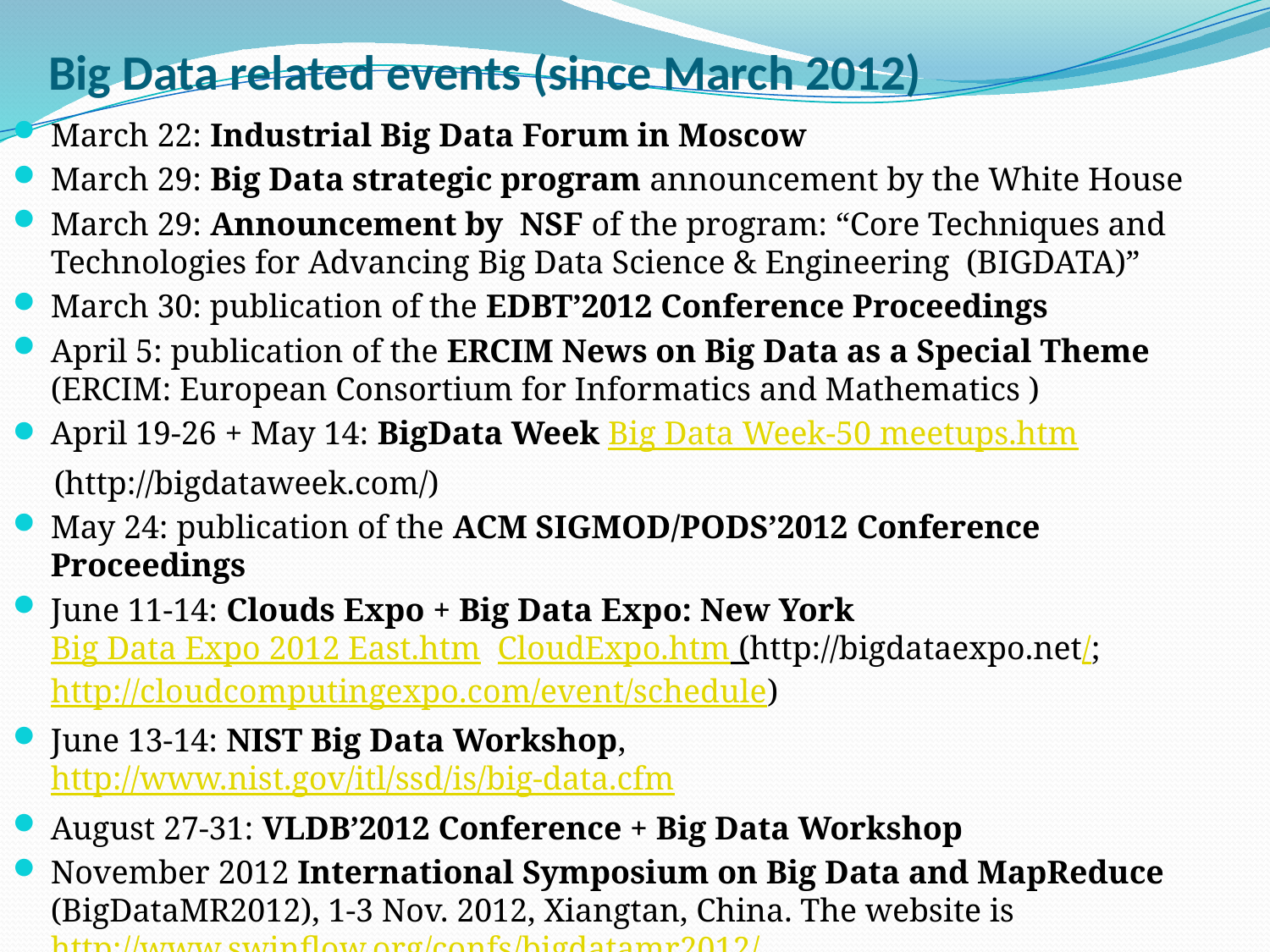

# Big Data related events (since March 2012)
March 22: Industrial Big Data Forum in Moscow
March 29: Big Data strategic program announcement by the White House
March 29: Announcement by  NSF of the program: “Core Techniques and Technologies for Advancing Big Data Science & Engineering  (BIGDATA)”
March 30: publication of the EDBT’2012 Conference Proceedings
April 5: publication of the ERCIM News on Big Data as a Special Theme (ERCIM: European Consortium for Informatics and Mathematics )
April 19-26 + May 14: BigData Week Big Data Week-50 meetups.htm
     (http://bigdataweek.com/)
May 24: publication of the ACM SIGMOD/PODS’2012 Conference Proceedings
June 11-14: Clouds Expo + Big Data Expo: New York Big Data Expo 2012 East.htm  CloudExpo.htm (http://bigdataexpo.net/; http://cloudcomputingexpo.com/event/schedule)
June 13-14: NIST Big Data Workshop, http://www.nist.gov/itl/ssd/is/big-data.cfm
August 27-31: VLDB’2012 Conference + Big Data Workshop
November 2012 International Symposium on Big Data and MapReduce (BigDataMR2012), 1-3 Nov. 2012, Xiangtan, China. The website is http://www.swinflow.org/confs/bigdatamr2012/.